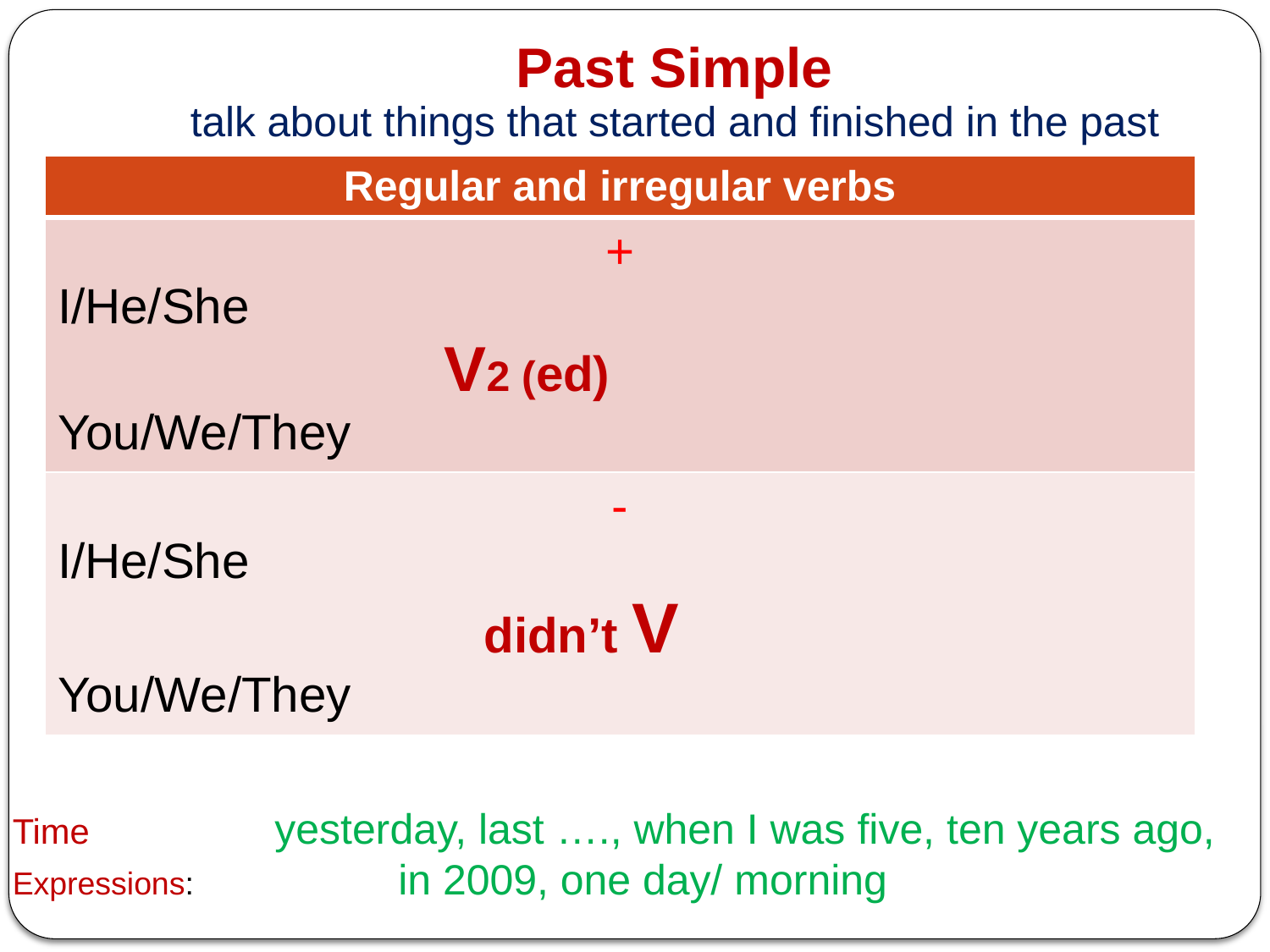

# Past Simple talk about things that started and finished in the past
| Regular and irregular verbs |
| --- |
| + I/He/She V2 (ed) You/We/They |
| - I/He/She didn’t V You/We/They |
Time                   yesterday, last …., when I was five, ten years ago,
Expressions:                       in 2009, one day/ morning